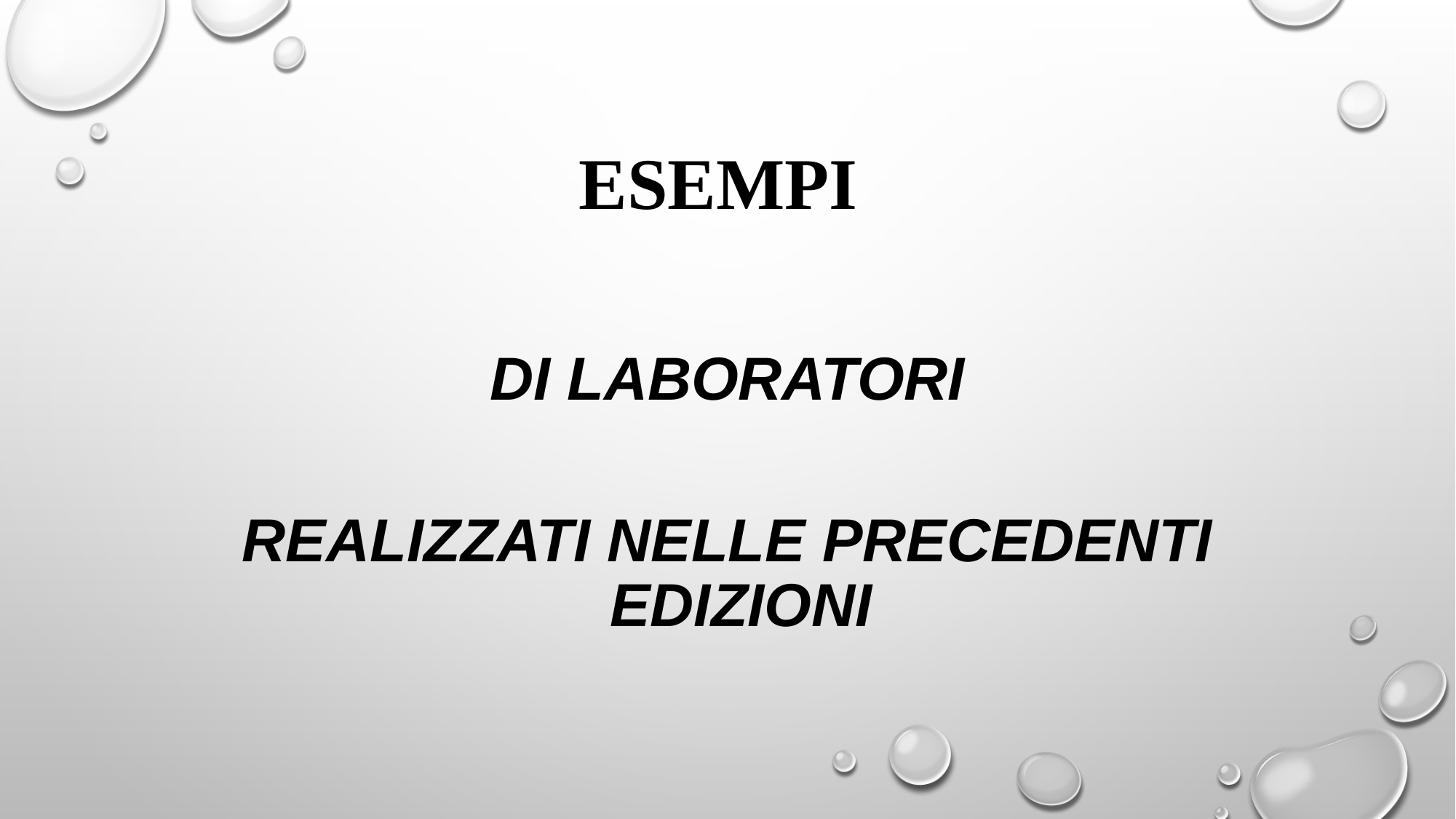

# ESEMPI

DI LABORATORI

REALIZZATI NELLE PRECEDENTI EDIZIONI